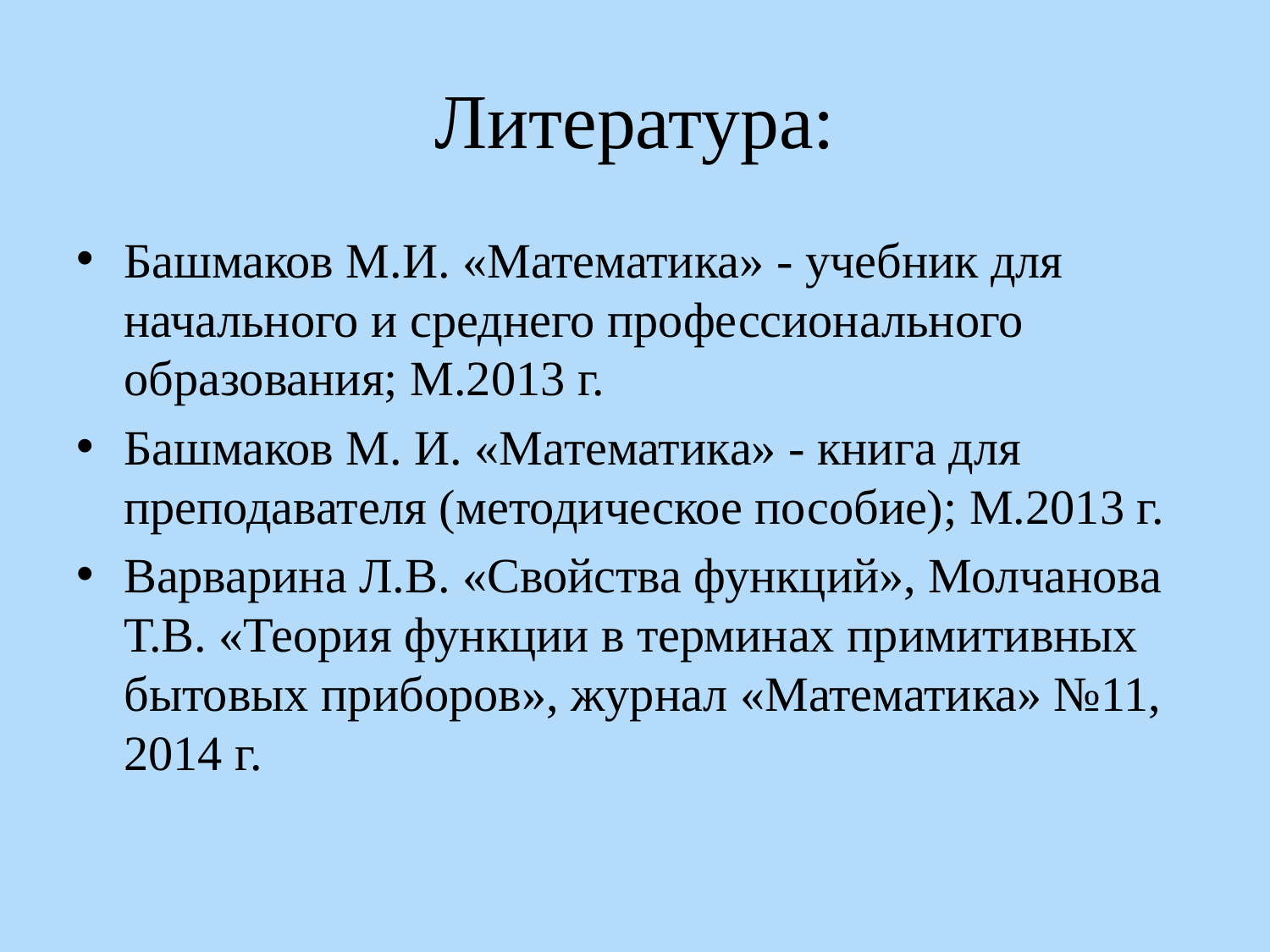

# Литература:
Башмаков М.И. «Математика» - учебник для начального и среднего профессионального образования; М.2013 г.
Башмаков М. И. «Математика» - книга для преподавателя (методическое пособие); М.2013 г.
Варварина Л.В. «Свойства функций», Молчанова Т.В. «Теория функции в терминах примитивных бытовых приборов», журнал «Математика» №11, 2014 г.